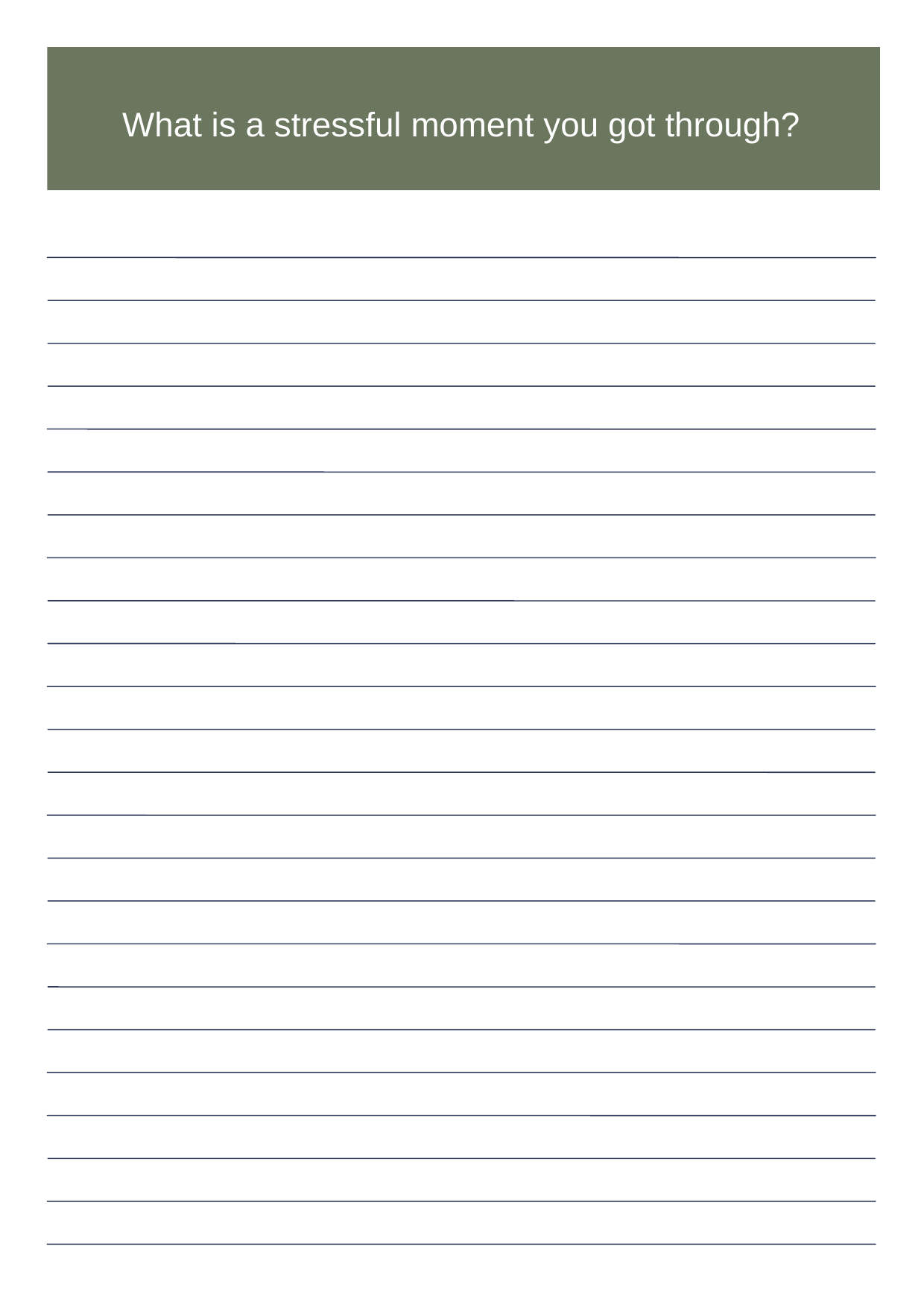

What is a stressful moment you got through?